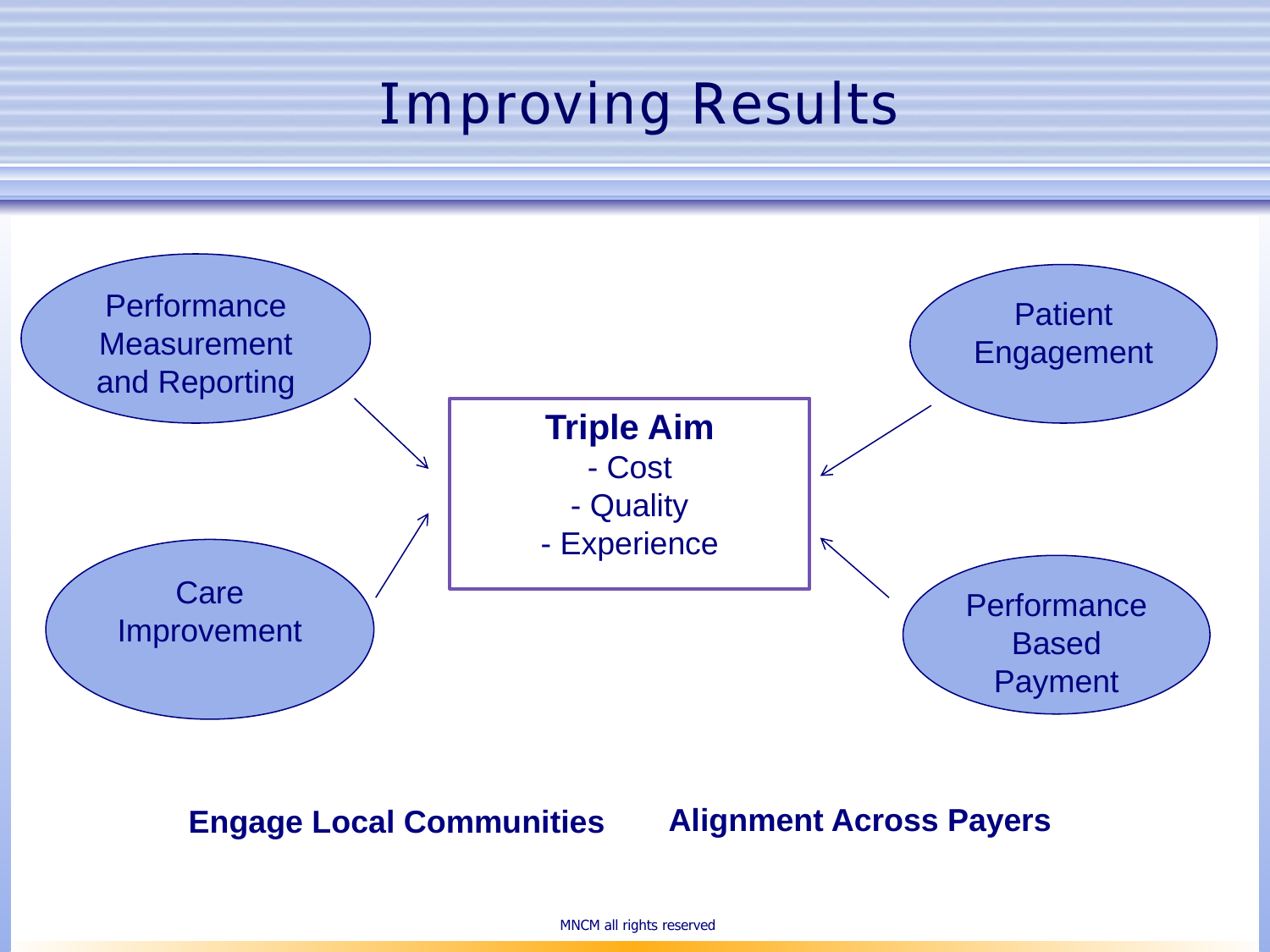

# Improving Results
Performance Measurement and Reporting
Patient Engagement
Triple Aim
- Cost
- Quality
- Experience
Care Improvement
Performance Based Payment
Alignment Across Payers
Engage Local Communities
MNCM all rights reserved